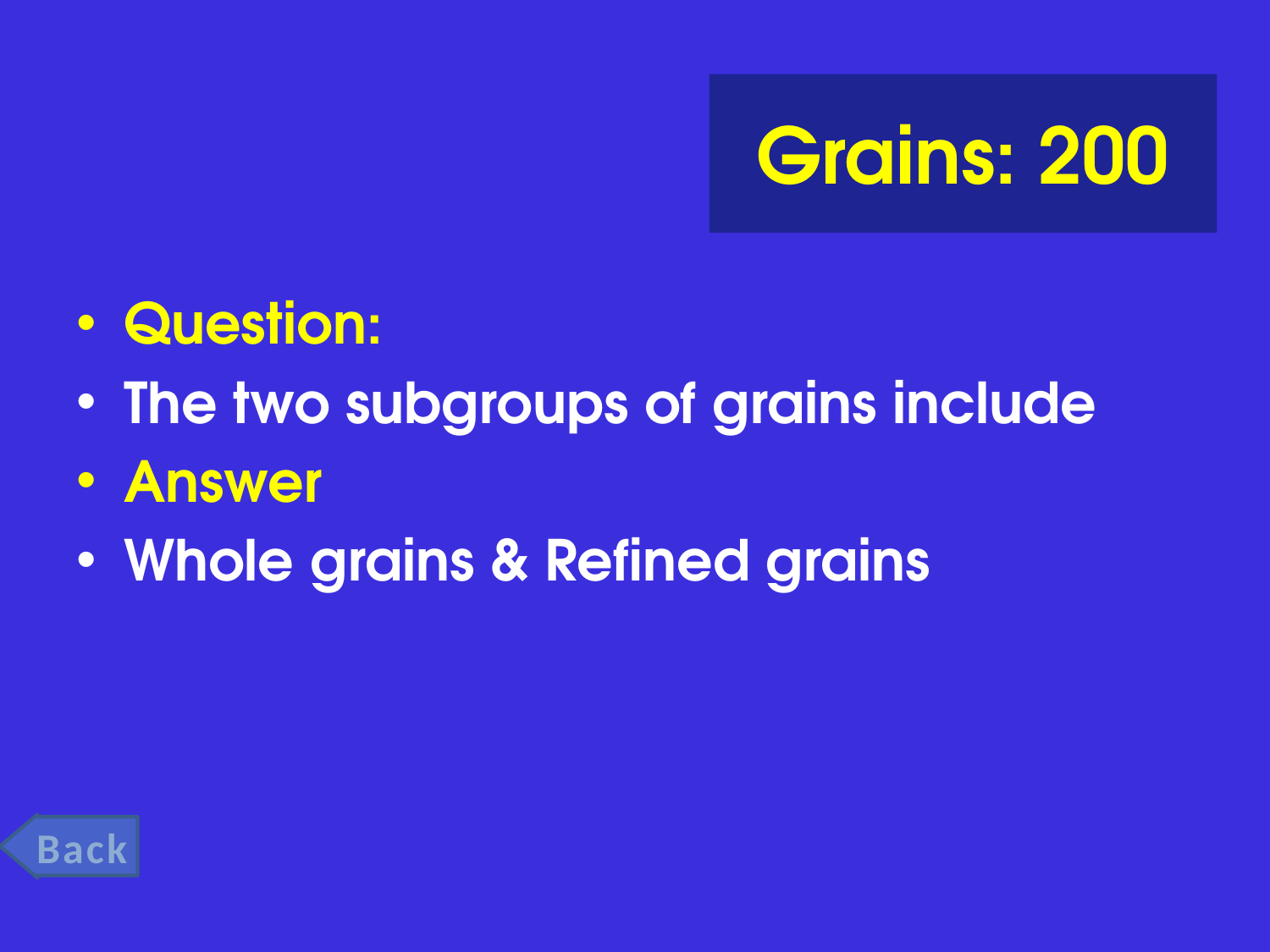

# Grains: 200

Question:
The two subgroups of grains include
Answer
Whole grains & Refined grains

Back